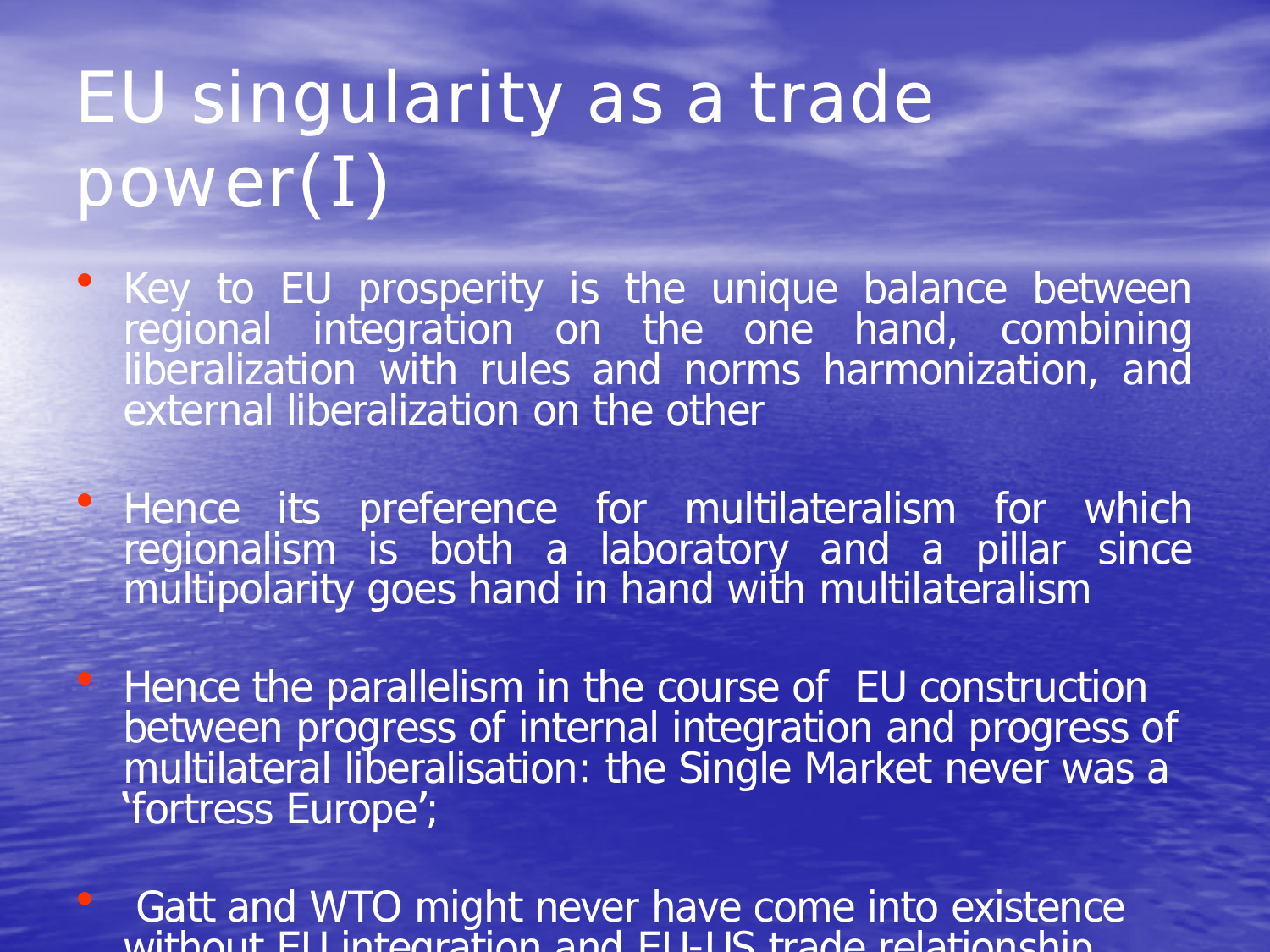

# EU singularity as a trade power(I)
Key to EU prosperity is the unique balance between regional integration on the one hand, combining liberalization with rules and norms harmonization, and external liberalization on the other

Hence its preference for multilateralism for which regionalism is both a laboratory and a pillar since multipolarity goes hand in hand with multilateralism

Hence the parallelism in the course of  EU construction between progress of internal integration and progress of multilateral liberalisation: the Single Market never was a ‘fortress Europe’;

 Gatt and WTO might never have come into existence without EU integration and EU-US trade relationship would have been very difficult without WTO DSM